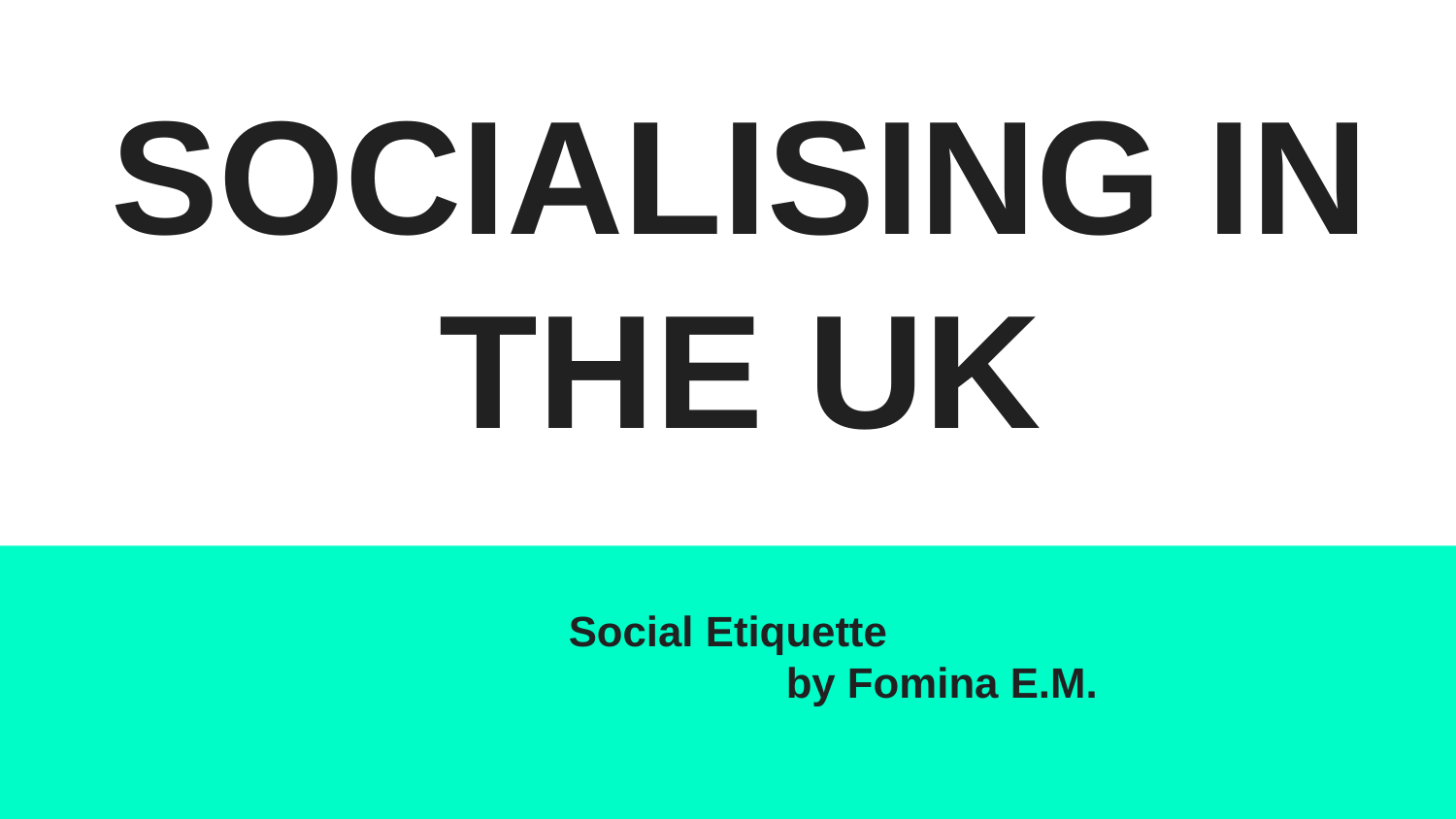

# SOCIALISING IN THE UK
Social Etiquette
                                    by Fomina E.M.